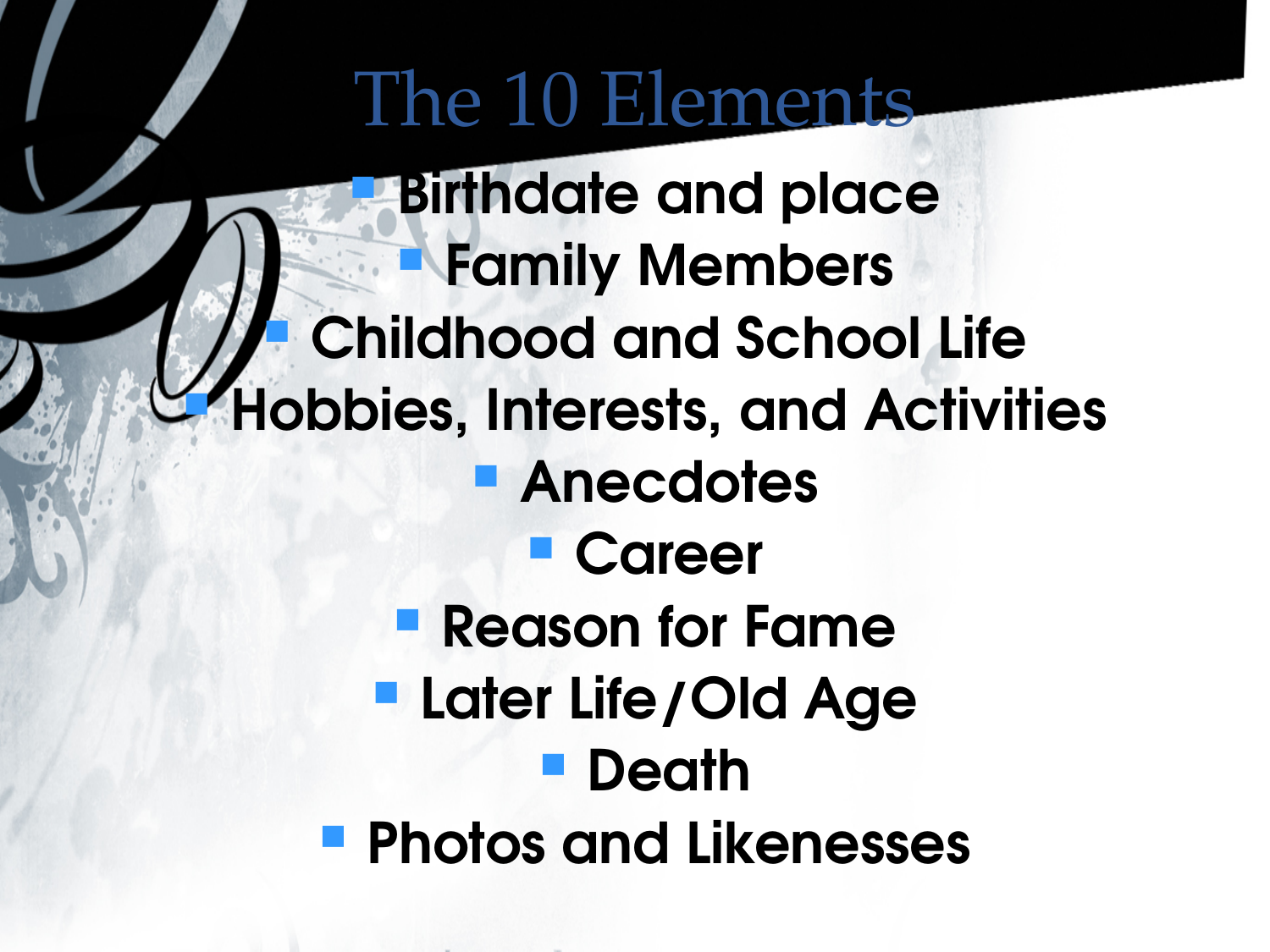

# The 10 Elements
Birthdate and place
Family Members
Childhood and School Life
Hobbies, Interests, and Activities
Anecdotes
Career
Reason for Fame
Later Life/Old Age
Death
Photos and Likenesses